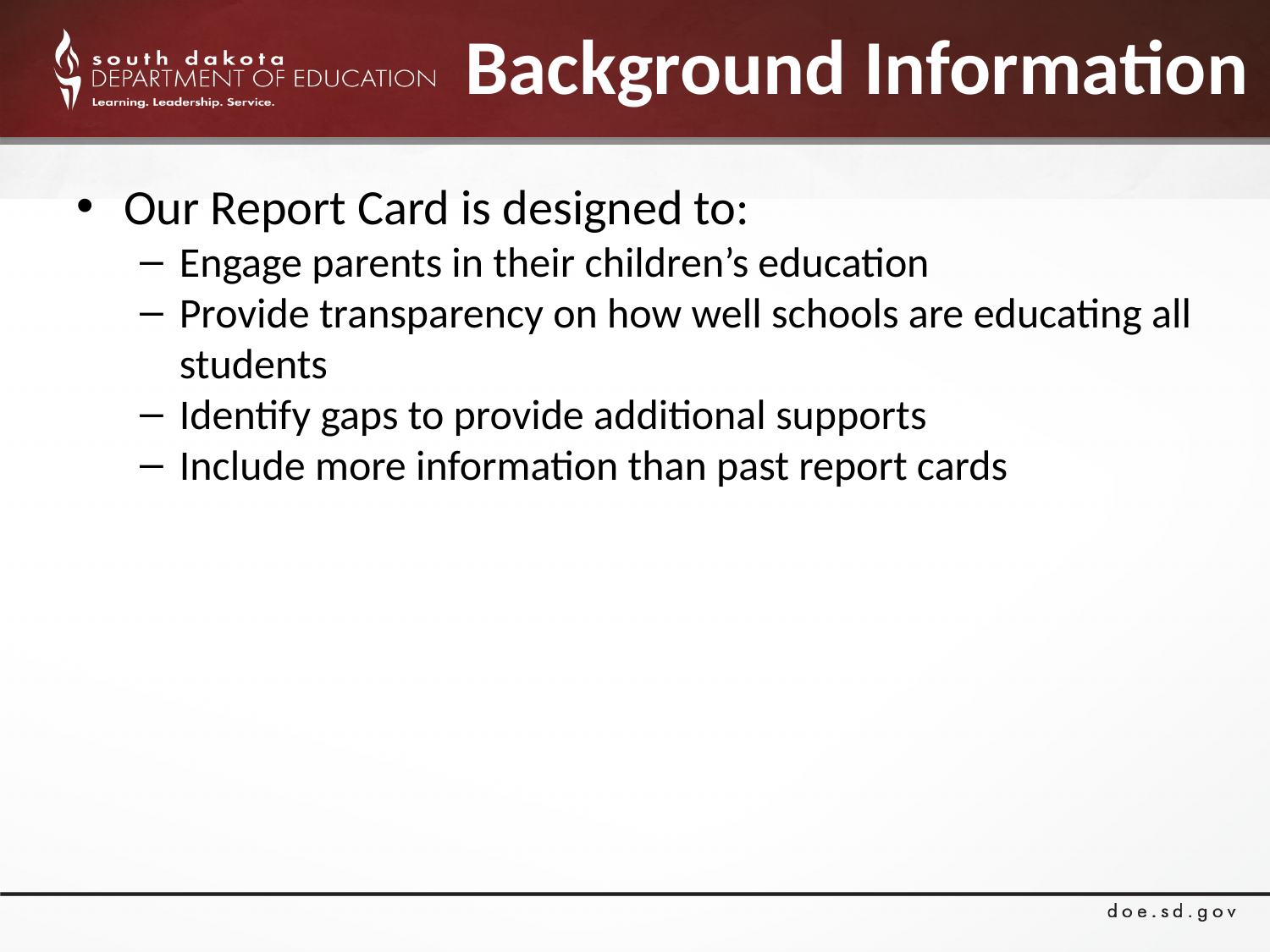

# Background Information
Our Report Card is designed to:
Engage parents in their children’s education
Provide transparency on how well schools are educating all students
Identify gaps to provide additional supports
Include more information than past report cards